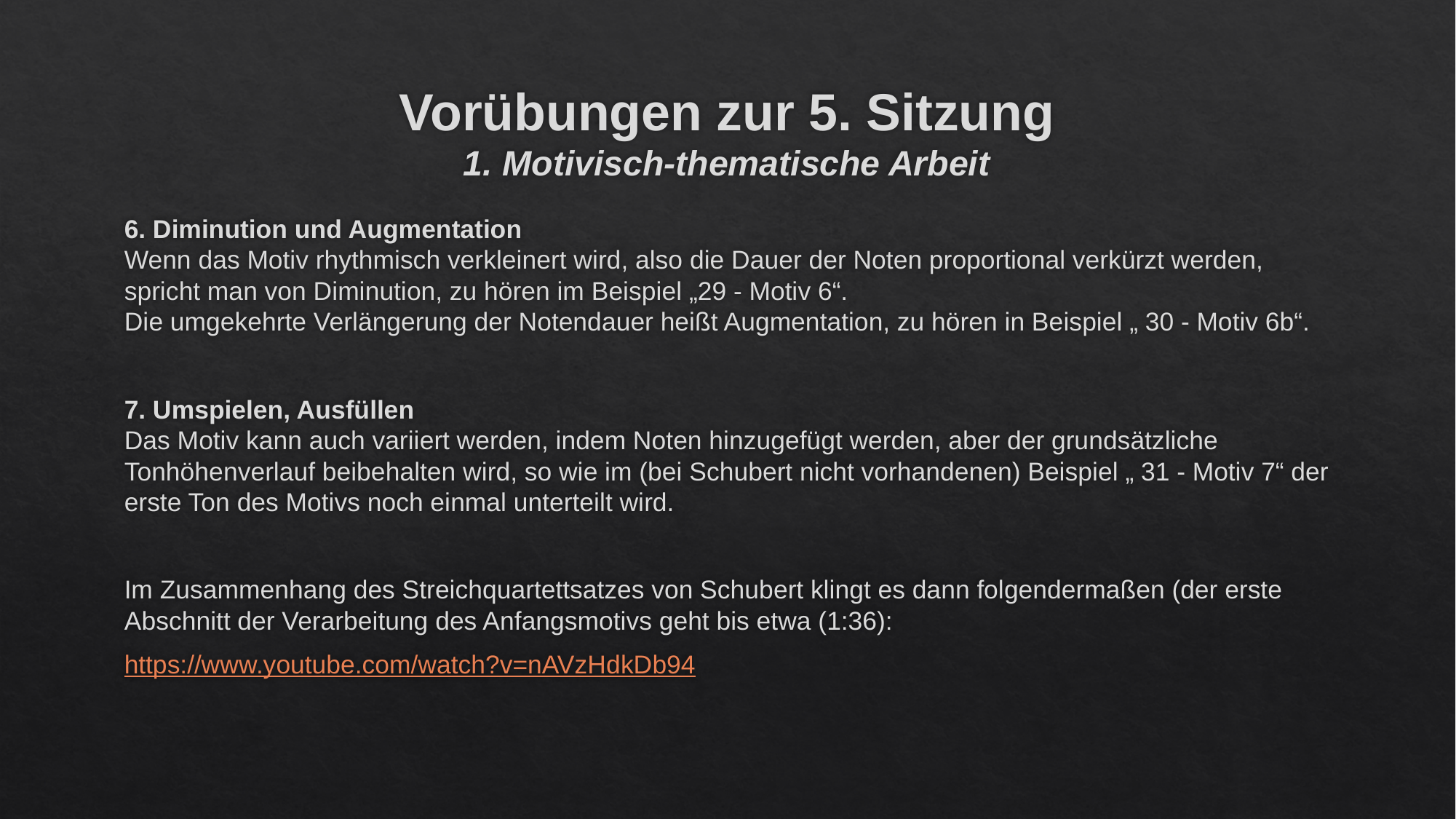

# Vorübungen zur 5. Sitzung 1. Motivisch-thematische Arbeit
6. Diminution und Augmentation
Wenn das Motiv rhythmisch verkleinert wird, also die Dauer der Noten proportional verkürzt werden, spricht man von Diminution, zu hören im Beispiel „29 - Motiv 6“.
Die umgekehrte Verlängerung der Notendauer heißt Augmentation, zu hören in Beispiel „ 30 - Motiv 6b“.

7. Umspielen, Ausfüllen
Das Motiv kann auch variiert werden, indem Noten hinzugefügt werden, aber der grundsätzliche Tonhöhenverlauf beibehalten wird, so wie im (bei Schubert nicht vorhandenen) Beispiel „ 31 - Motiv 7“ der erste Ton des Motivs noch einmal unterteilt wird.

Im Zusammenhang des Streichquartettsatzes von Schubert klingt es dann folgendermaßen (der erste Abschnitt der Verarbeitung des Anfangsmotivs geht bis etwa (1:36):
https://www.youtube.com/watch?v=nAVzHdkDb94